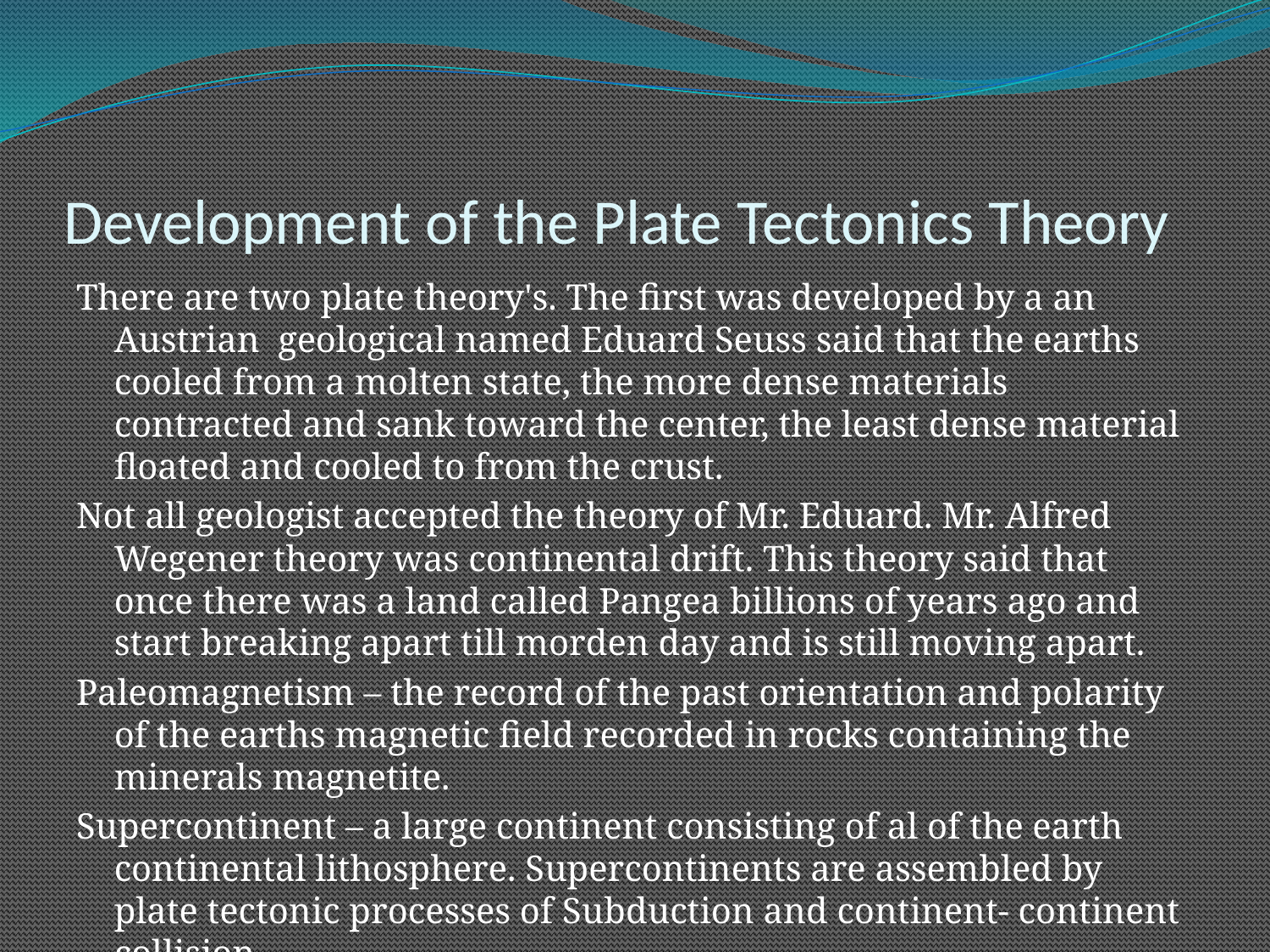

# Development of the Plate Tectonics Theory
There are two plate theory's. The first was developed by a an Austrian  geological named Eduard Seuss said that the earths cooled from a molten state, the more dense materials contracted and sank toward the center, the least dense material floated and cooled to from the crust.
Not all geologist accepted the theory of Mr. Eduard. Mr. Alfred Wegener theory was continental drift. This theory said that once there was a land called Pangea billions of years ago and start breaking apart till morden day and is still moving apart.
Paleomagnetism – the record of the past orientation and polarity of the earths magnetic field recorded in rocks containing the minerals magnetite.
Supercontinent – a large continent consisting of al of the earth continental lithosphere. Supercontinents are assembled by plate tectonic processes of Subduction and continent- continent collision.